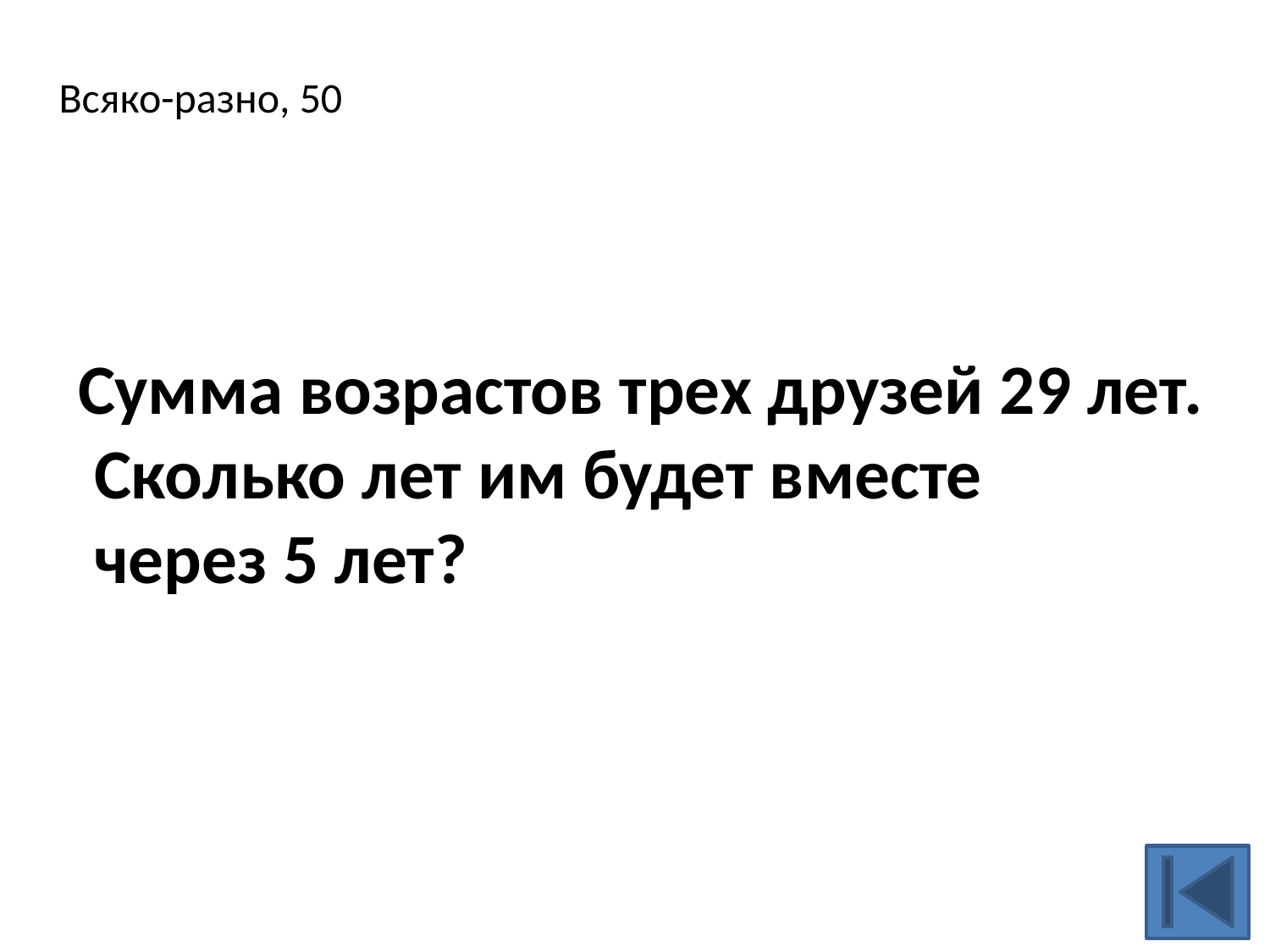

Всяко-разно, 50
Сумма возрастов трех друзей 29 лет.
 Сколько лет им будет вместе
 через 5 лет?